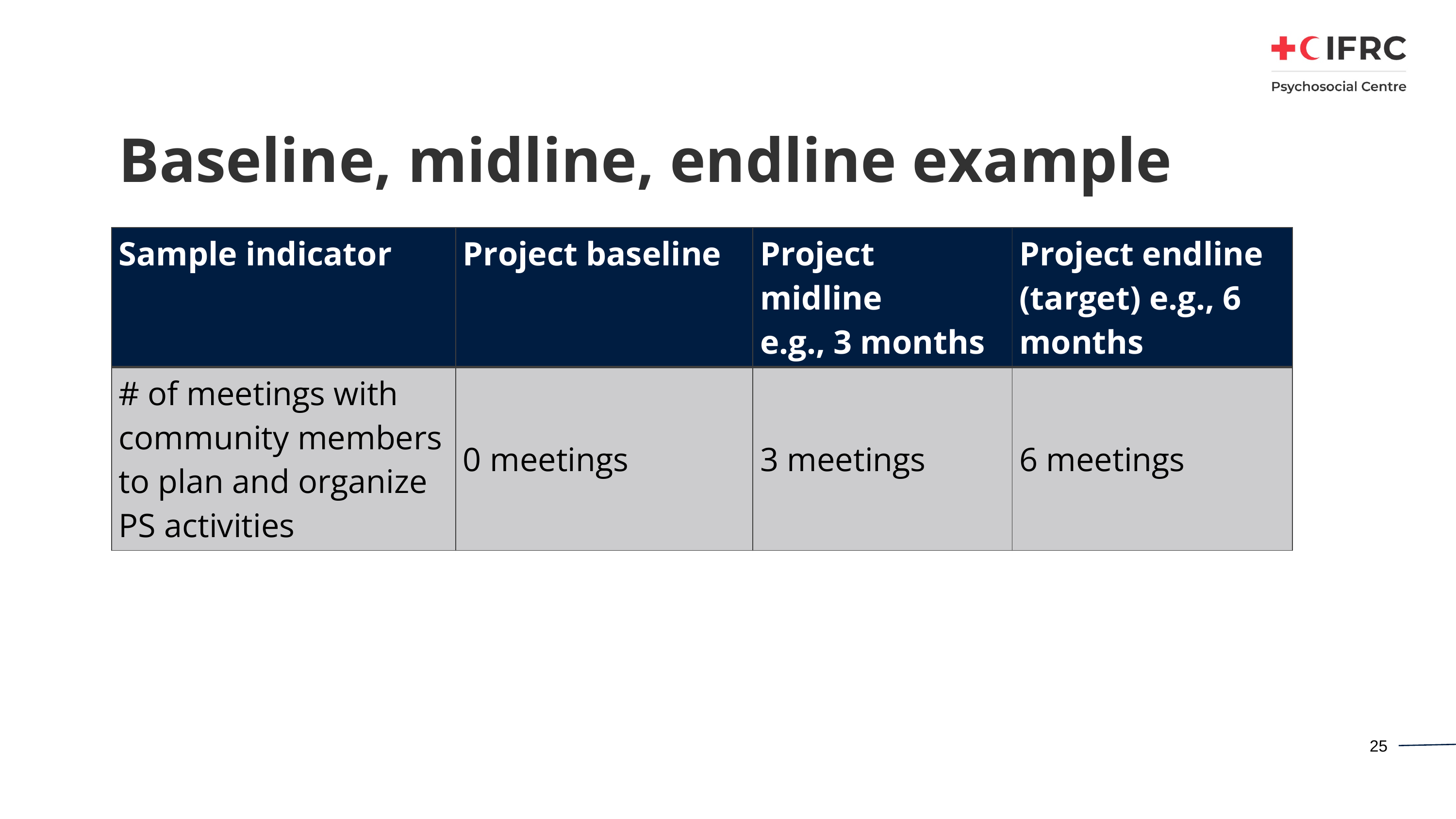

# Baseline, midline, endline example
| Sample indicator | Project baseline | Project midline e.g., 3 months | Project endline (target) e.g., 6 months |
| --- | --- | --- | --- |
| # of meetings with community members to plan and organize PS activities | 0 meetings | 3 meetings | 6 meetings |